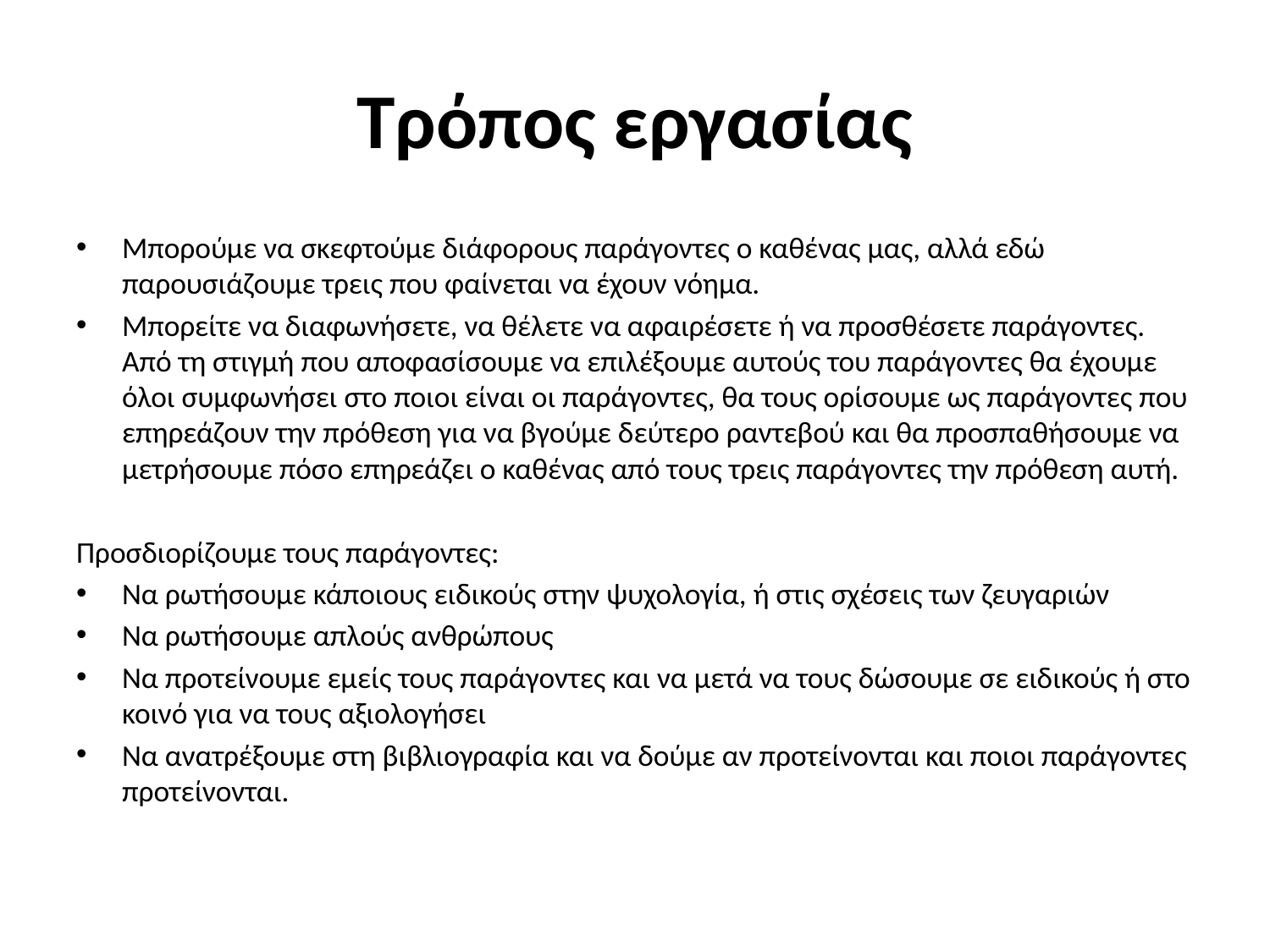

# Τρόπος εργασίας
Μπορούμε να σκεφτούμε διάφορους παράγοντες ο καθένας μας, αλλά εδώ παρουσιάζουμε τρεις που φαίνεται να έχουν νόημα.
Μπορείτε να διαφωνήσετε, να θέλετε να αφαιρέσετε ή να προσθέσετε παράγοντες. Από τη στιγμή που αποφασίσουμε να επιλέξουμε αυτούς του παράγοντες θα έχουμε όλοι συμφωνήσει στο ποιοι είναι οι παράγοντες, θα τους ορίσουμε ως παράγοντες που επηρεάζουν την πρόθεση για να βγούμε δεύτερο ραντεβού και θα προσπαθήσουμε να  μετρήσουμε πόσο επηρεάζει ο καθένας από τους τρεις παράγοντες την πρόθεση αυτή.

Προσδιορίζουμε τους παράγοντες:
Να ρωτήσουμε κάποιους ειδικούς στην ψυχολογία, ή στις σχέσεις των ζευγαριών
Να ρωτήσουμε απλούς ανθρώπους
Να προτείνουμε εμείς τους παράγοντες και να μετά να τους δώσουμε σε ειδικούς ή στο κοινό για να τους αξιολογήσει
Να ανατρέξουμε στη βιβλιογραφία και να δούμε αν προτείνονται και ποιοι παράγοντες προτείνονται.